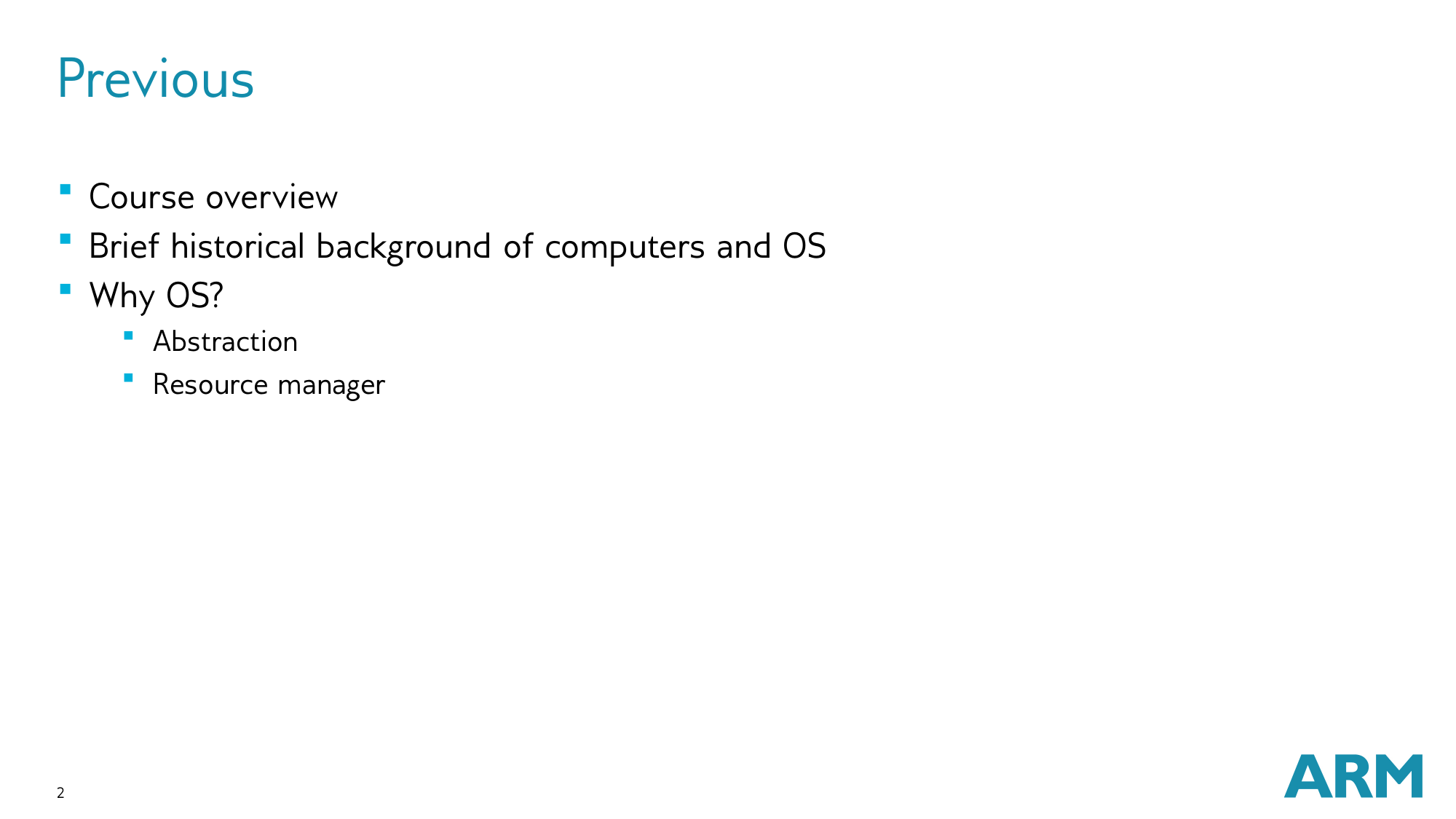

# Previous
Course overview
Brief historical background of computers and OS
Why OS?
Abstraction
Resource manager